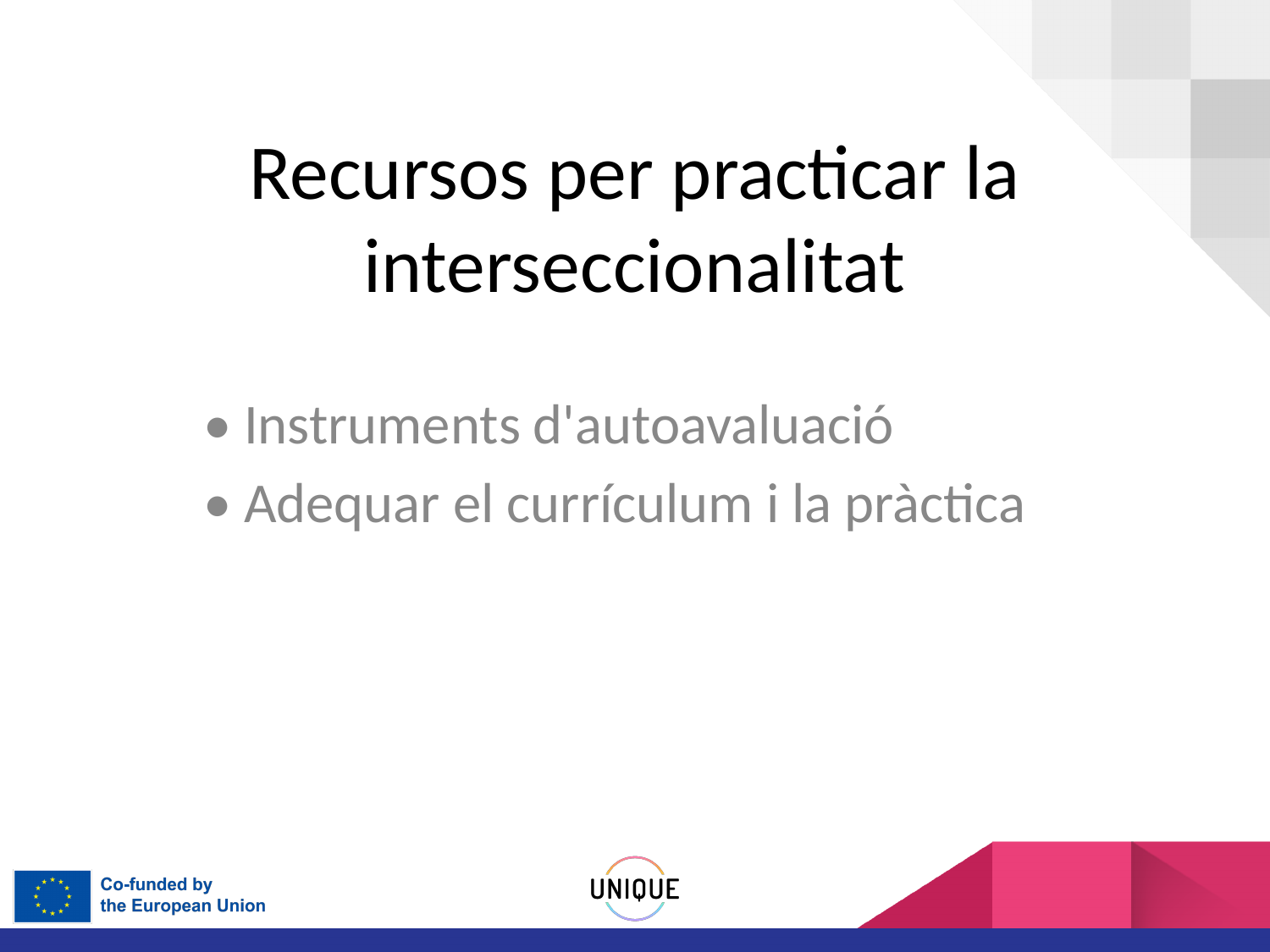

# Recursos per practicar la interseccionalitat
• Instruments d'autoavaluació
• Adequar el currículum i la pràctica